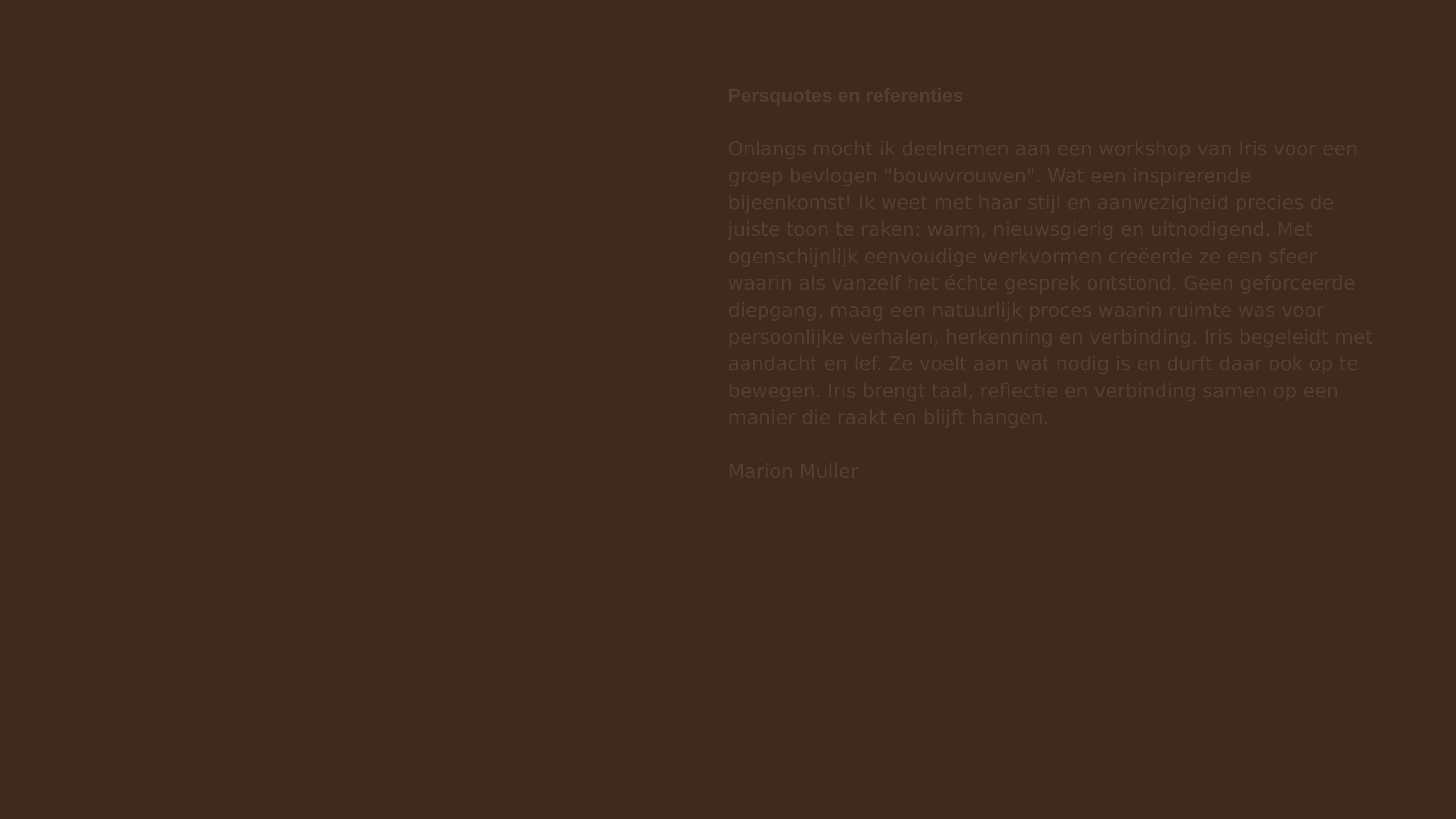

Persquotes en referenties

Onlangs mocht ik deelnemen aan een workshop van Iris voor een groep bevlogen "bouwvrouwen". Wat een inspirerende bijeenkomst! Ik weet met haar stijl en aanwezigheid precies de juiste toon te raken: warm, nieuwsgierig en uitnodigend. Met ogenschijnlijk eenvoudige werkvormen creëerde ze een sfeer waarin als vanzelf het échte gesprek ontstond. Geen geforceerde diepgang, maag een natuurlijk proces waarin ruimte was voor persoonlijke verhalen, herkenning en verbinding. Iris begeleidt met aandacht en lef. Ze voelt aan wat nodig is en durft daar ook op te bewegen. Iris brengt taal, reflectie en verbinding samen op een manier die raakt en blijft hangen.

Marion Muller